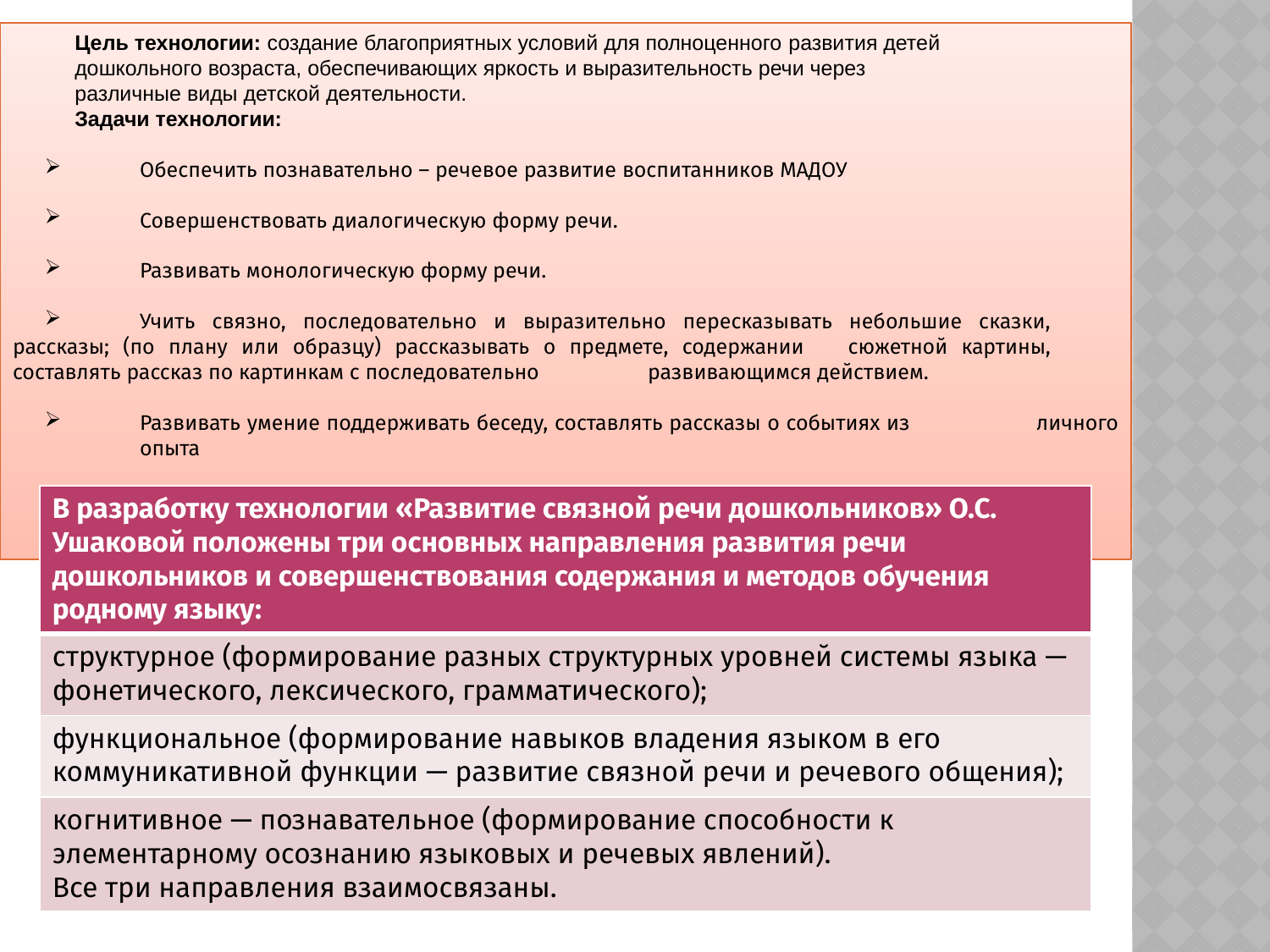

Цель технологии: создание благоприятных условий для полноценного развития детей
дошкольного возраста, обеспечивающих яркость и выразительность речи через
различные виды детской деятельности.
Задачи технологии:

	Обеспечить познавательно – речевое развитие воспитанников МАДОУ

	Совершенствовать диалогическую форму речи.

	Развивать монологическую форму речи.

	Учить связно, последовательно и выразительно пересказывать небольшие сказки, 	рассказы; (по плану или образцу) рассказывать о предмете, содержании 	сюжетной картины, 	составлять рассказ по картинкам с последовательно 	развивающимся действием.

	Развивать умение поддерживать беседу, составлять рассказы о событиях из 	личного 	опыта

| В разработку технологии «Развитие связной речи дошкольников» О.С. Ушаковой положены три основных направления развития речи дошкольников и совершенствования содержания и методов обучения родному языку: |
| --- |
| структурное (формирование разных структурных уровней системы языка — фонетического, лексического, грамматического); |
| функциональное (формирование навыков владения языком в его коммуникативной функции — развитие связной речи и речевого общения); |
| когнитивное — познавательное (формирование способности к элементарному осознанию языковых и речевых явлений). Все три направления взаимосвязаны. |